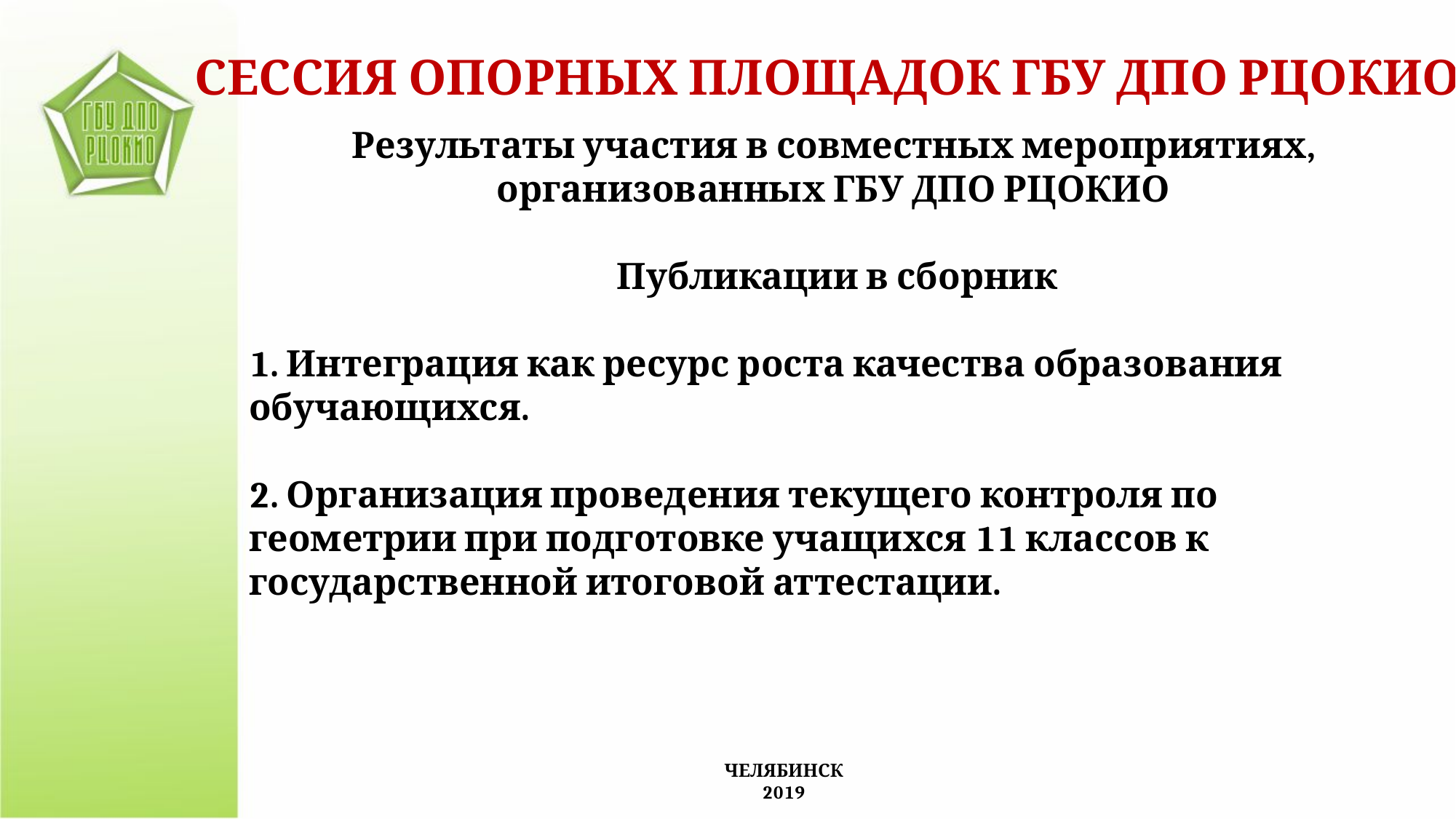

СЕССИЯ ОПОРНЫХ ПЛОЩАДОК ГБУ ДПО РЦОКИО
Результаты участия в совместных мероприятиях,
организованных ГБУ ДПО РЦОКИО

Публикации в сборник

1. Интеграция как ресурс роста качества образования обучающихся.

2. Организация проведения текущего контроля по геометрии при подготовке учащихся 11 классов к государственной итоговой аттестации.
ЧЕЛЯБИНСК
2019